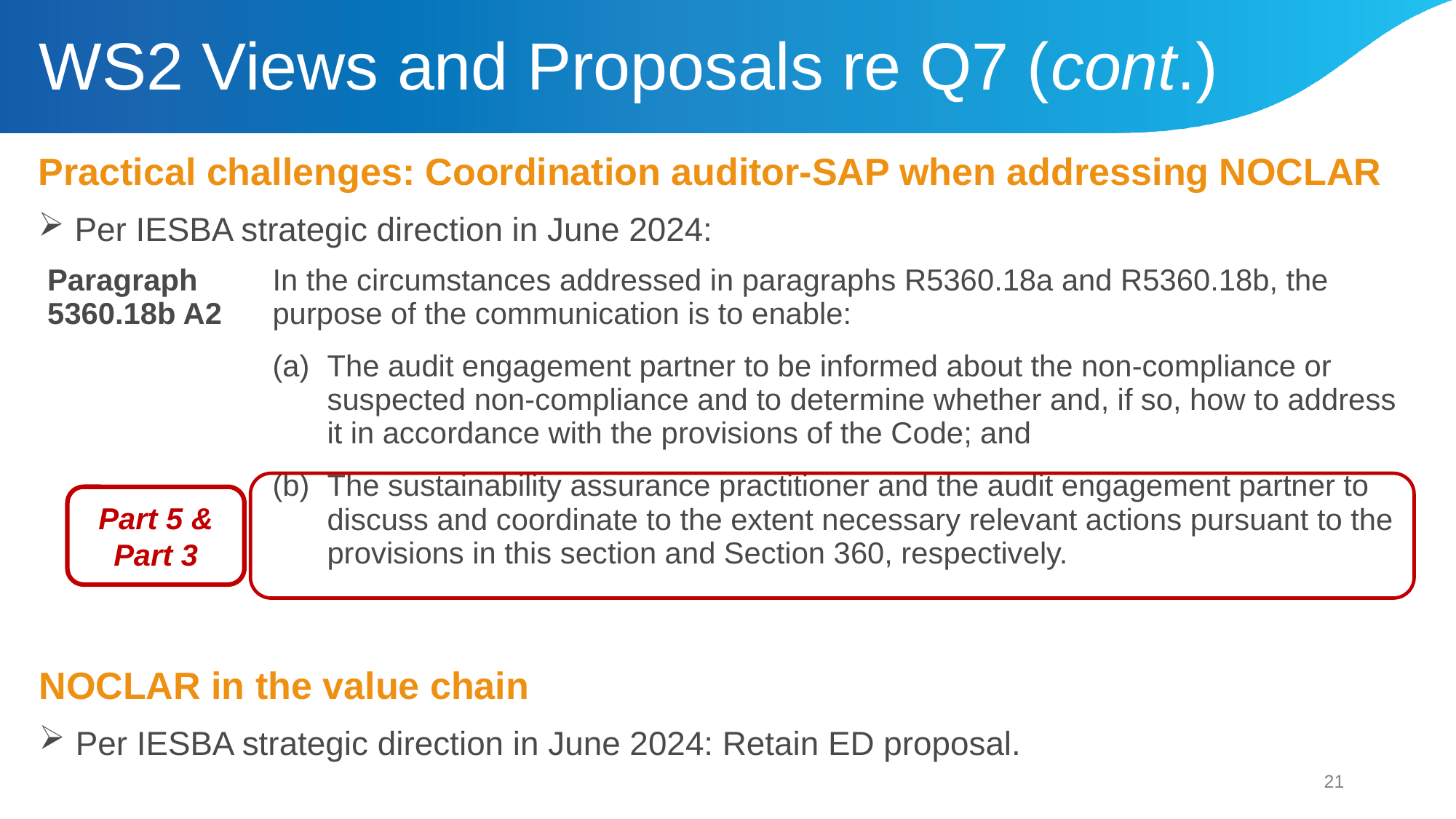

WS2 Views and Proposals re Q7 (cont.)
Practical challenges: Coordination auditor-SAP when addressing NOCLAR
 Per IESBA strategic direction in June 2024:

| Paragraph 5360.18b A2 | In the circumstances addressed in paragraphs R5360.18a and R5360.18b, the purpose of the communication is to enable: The audit engagement partner to be informed about the non-compliance or suspected non-compliance and to determine whether and, if so, how to address it in accordance with the provisions of the Code; and The sustainability assurance practitioner and the audit engagement partner to discuss and coordinate to the extent necessary relevant actions pursuant to the provisions in this section and Section 360, respectively. |
| --- | --- |

Part 5 &
Part 3
NOCLAR in the value chain
 Per IESBA strategic direction in June 2024: Retain ED proposal.

21